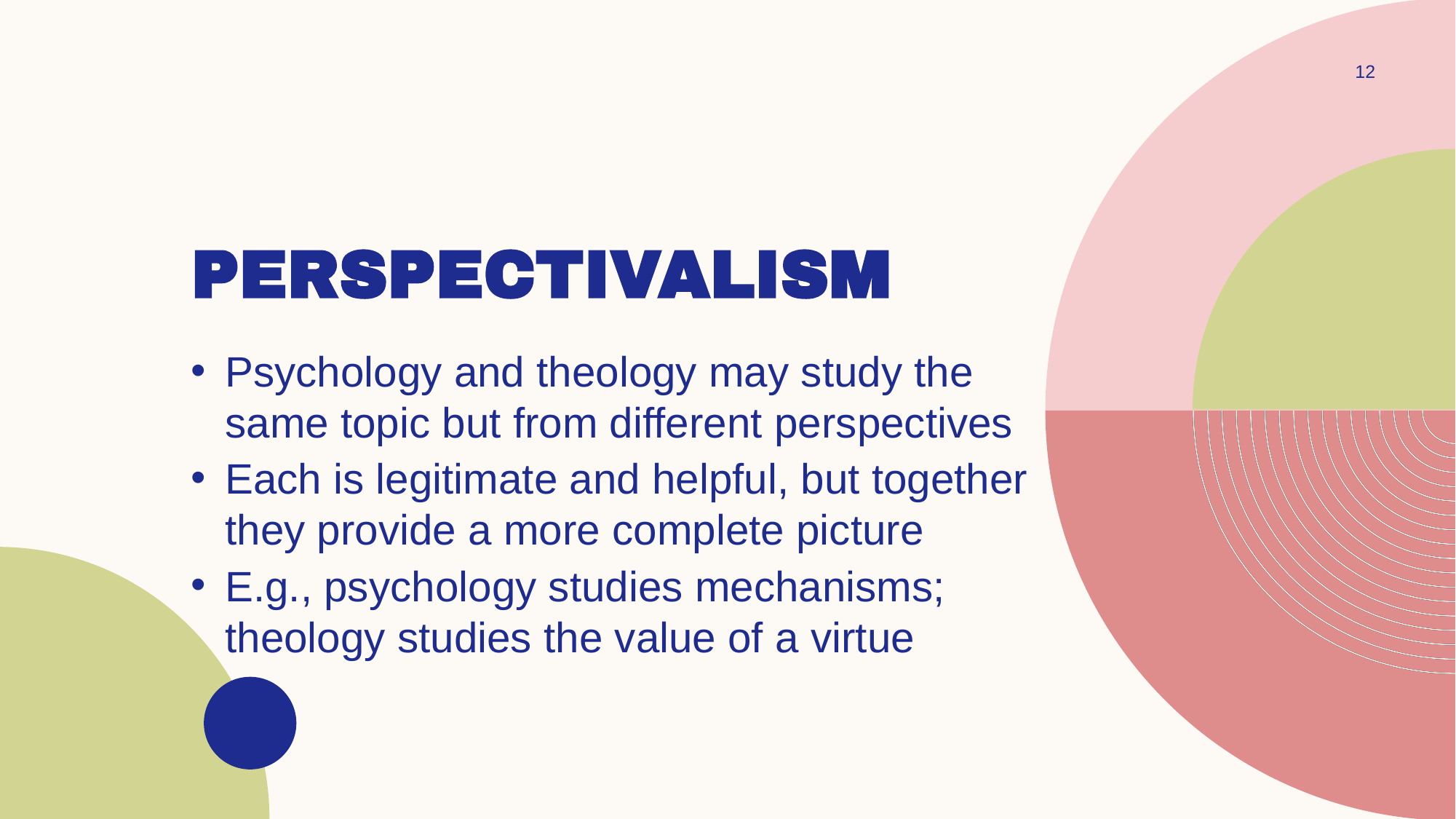

12
# Perspectivalism
Psychology and theology may study the same topic but from different perspectives
Each is legitimate and helpful, but together they provide a more complete picture
E.g., psychology studies mechanisms; theology studies the value of a virtue